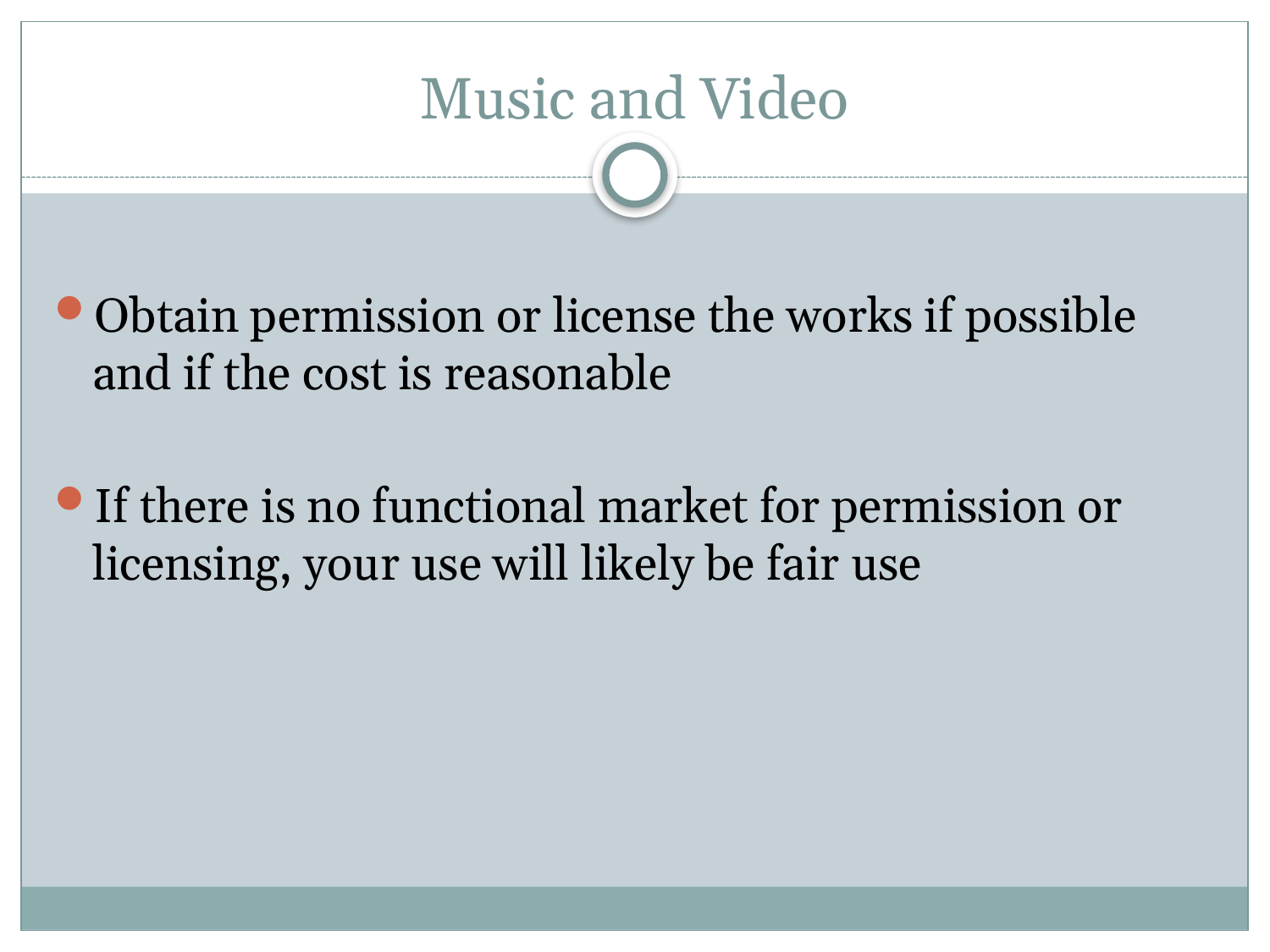

# Music and Video

Obtain permission or license the works if possible and if the cost is reasonable

If there is no functional market for permission or licensing, your use will likely be fair use